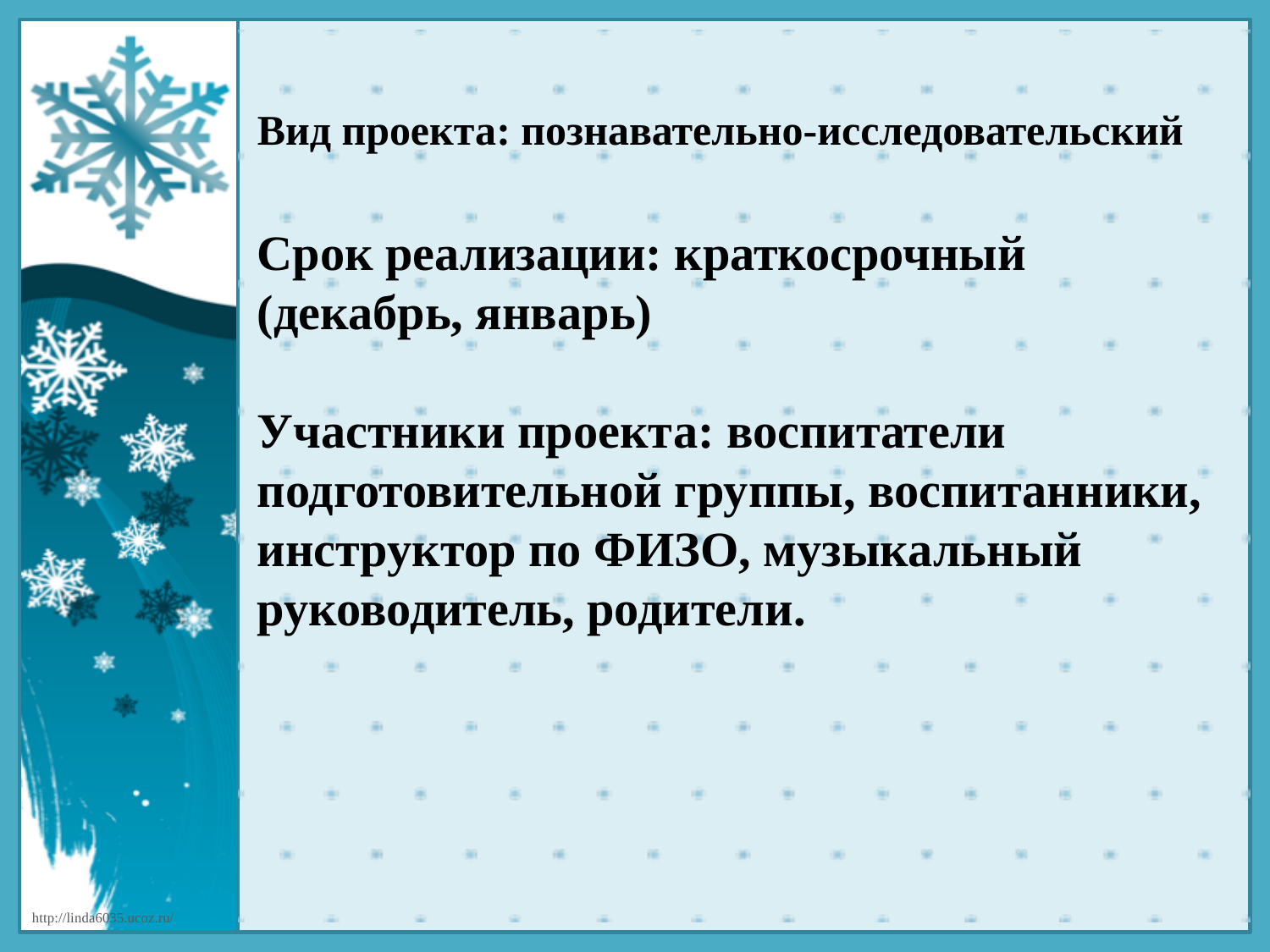

Вид проекта: познавательно-исследовательский

Срок реализации: краткосрочный (декабрь, январь)

Участники проекта: воспитатели подготовительной группы, воспитанники, инструктор по ФИЗО, музыкальный руководитель, родители.